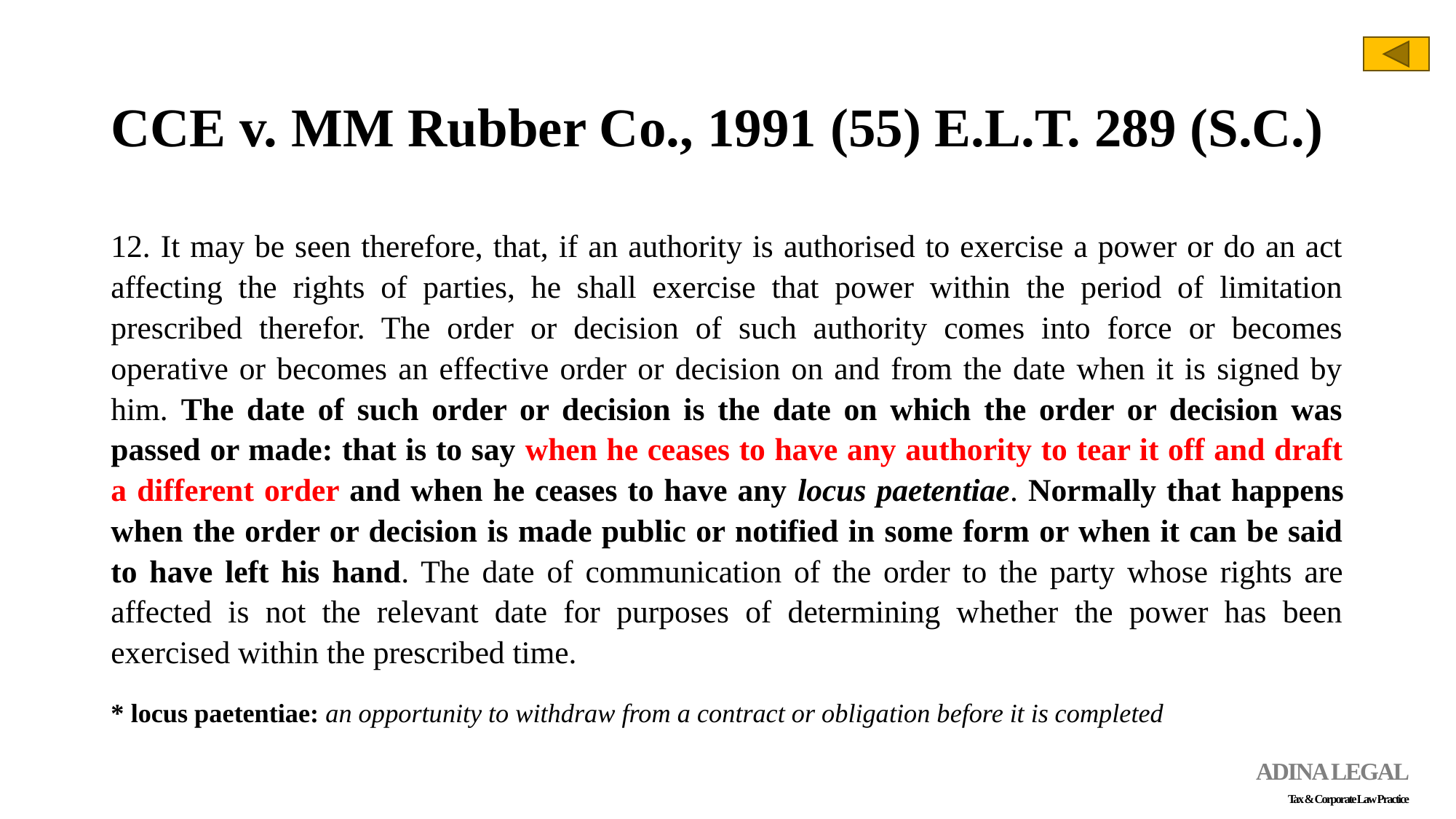

# CCE v. MM Rubber Co., 1991 (55) E.L.T. 289 (S.C.)
12. It may be seen therefore, that, if an authority is authorised to exercise a power or do an act affecting the rights of parties, he shall exercise that power within the period of limitation prescribed therefor. The order or decision of such authority comes into force or becomes operative or becomes an effective order or decision on and from the date when it is signed by him. The date of such order or decision is the date on which the order or decision was passed or made: that is to say when he ceases to have any authority to tear it off and draft a different order and when he ceases to have any locus paetentiae. Normally that happens when the order or decision is made public or notified in some form or when it can be said to have left his hand. The date of communication of the order to the party whose rights are affected is not the relevant date for purposes of determining whether the power has been exercised within the prescribed time.
* locus paetentiae: an opportunity to withdraw from a contract or obligation before it is completed